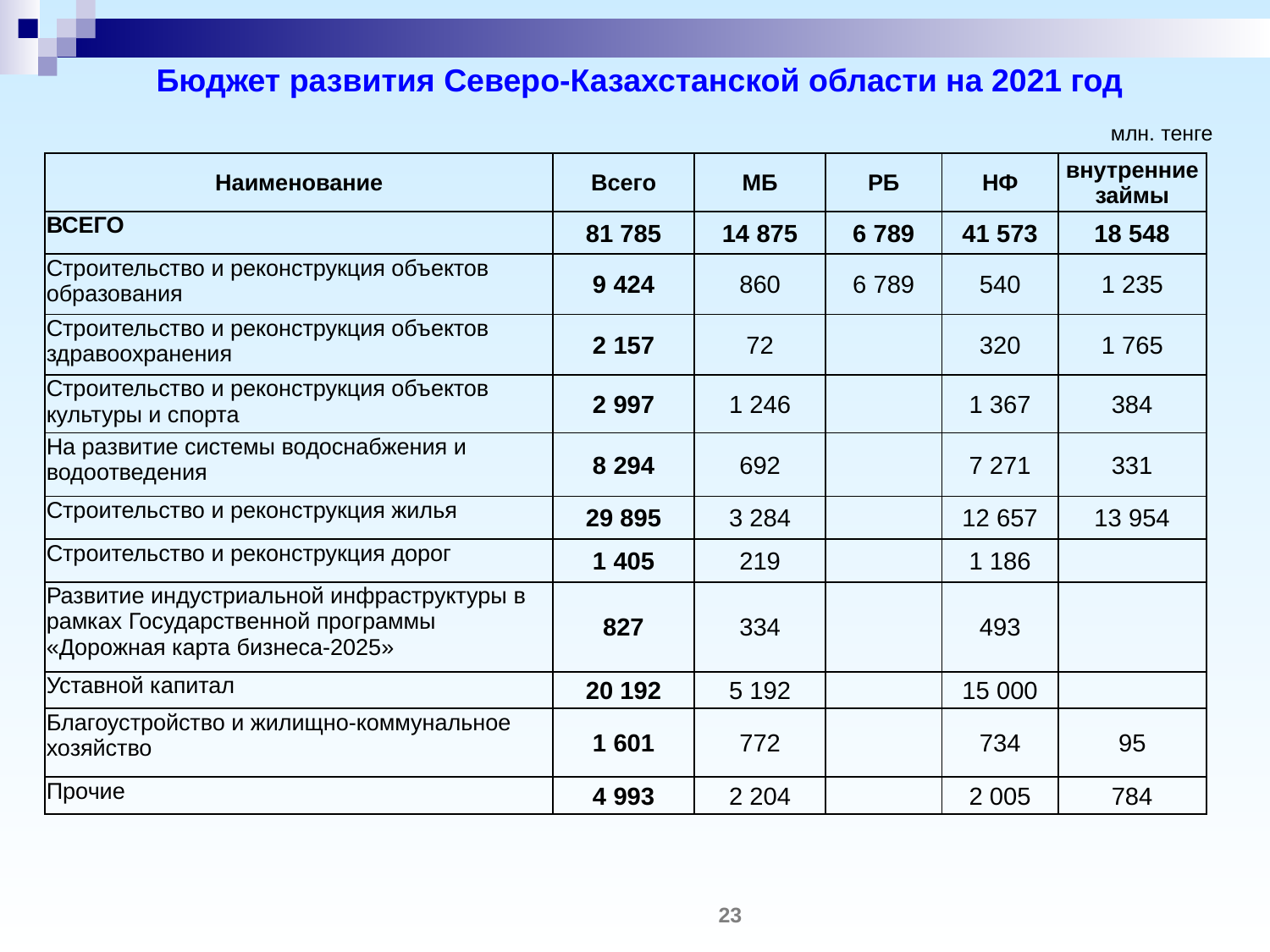

Бюджет развития Северо-Казахстанской области на 2021 год
млн. тенге
| Наименование | Всего | МБ | РБ | НФ | внутренние займы |
| --- | --- | --- | --- | --- | --- |
| ВСЕГО | 81 785 | 14 875 | 6 789 | 41 573 | 18 548 |
| Строительство и реконструкция объектов образования | 9 424 | 860 | 6 789 | 540 | 1 235 |
| Строительство и реконструкция объектов здравоохранения | 2 157 | 72 |  | 320 | 1 765 |
| Строительство и реконструкция объектов культуры и спорта | 2 997 | 1 246 |  | 1 367 | 384 |
| На развитие системы водоснабжения и водоотведения | 8 294 | 692 |  | 7 271 | 331 |
| Строительство и реконструкция жилья | 29 895 | 3 284 |  | 12 657 | 13 954 |
| Строительство и реконструкция дорог | 1 405 | 219 |  | 1 186 |  |
| Развитие индустриальной инфраструктуры в рамках Государственной программы «Дорожная карта бизнеса-2025» | 827 | 334 |  | 493 |  |
| Уставной капитал | 20 192 | 5 192 |  | 15 000 |  |
| Благоустройство и жилищно-коммунальное хозяйство | 1 601 | 772 |  | 734 | 95 |
| Прочие | 4 993 | 2 204 |  | 2 005 | 784 |
23